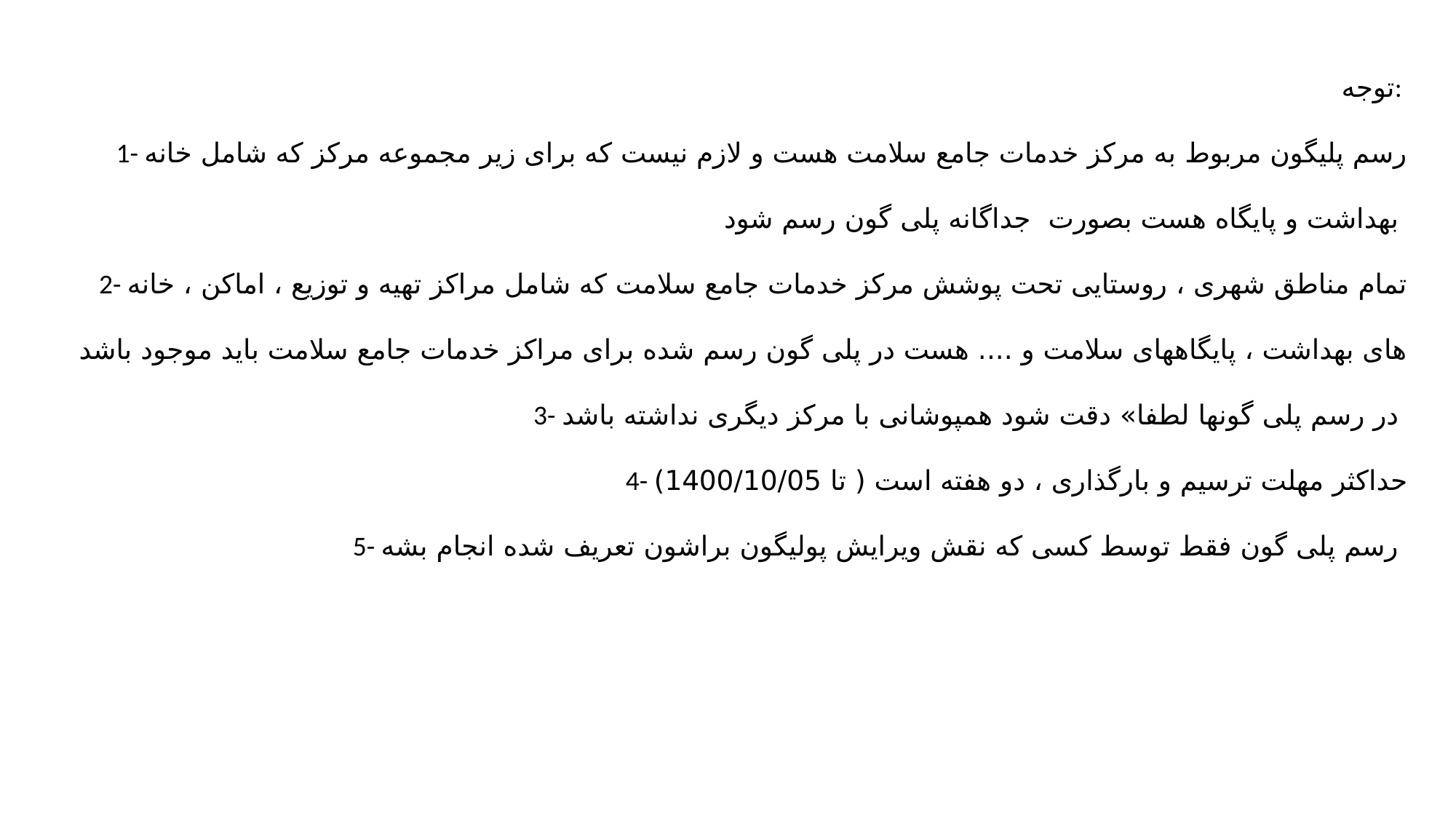

توجه:
1- رسم پلیگون مربوط به مرکز خدمات جامع سلامت هست و لازم نیست که برای زیر مجموعه مرکز که شامل خانه بهداشت و پایگاه هست بصورت  جداگانه پلی گون رسم شود
2- تمام مناطق شهری ، روستایی تحت پوشش مرکز خدمات جامع سلامت که شامل مراکز تهیه و توزیع ، اماکن ، خانه های بهداشت ، پایگاههای سلامت و .... هست در پلی گون رسم شده برای مراکز خدمات جامع سلامت باید موجود باشد
3- در رسم پلی گونها لطفا» دقت شود همپوشانی با مرکز دیگری نداشته باشد
4- حداکثر مهلت ترسیم و بارگذاری ، دو هفته است ( تا 1400/10/05)
5- رسم پلی گون فقط توسط کسی که نقش ویرایش پولیگون براشون تعریف شده انجام بشه